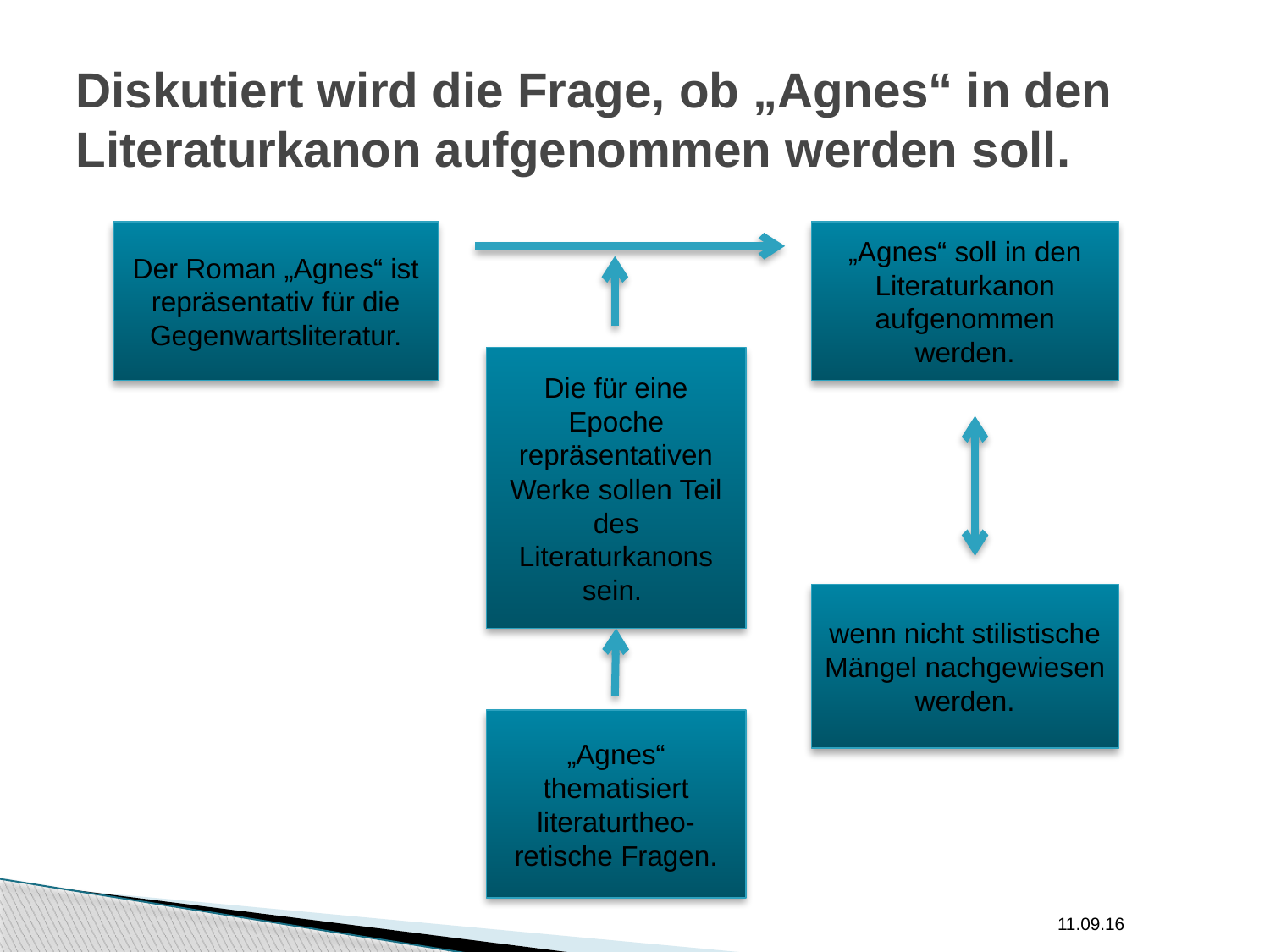

# Diskutiert wird die Frage, ob „Agnes“ in den Literaturkanon aufgenommen werden soll.

Der Roman „Agnes“ ist repräsentativ für die Gegenwartsliteratur.
„Agnes“ soll in den Literaturkanon aufgenommen werden.
Die für eine Epoche repräsentativen Werke sollen Teil des Literaturkanons sein.
wenn nicht stilistische Mängel nachgewiesen werden.
„Agnes“ thematisiert literaturtheo-retische Fragen.
11.09.16